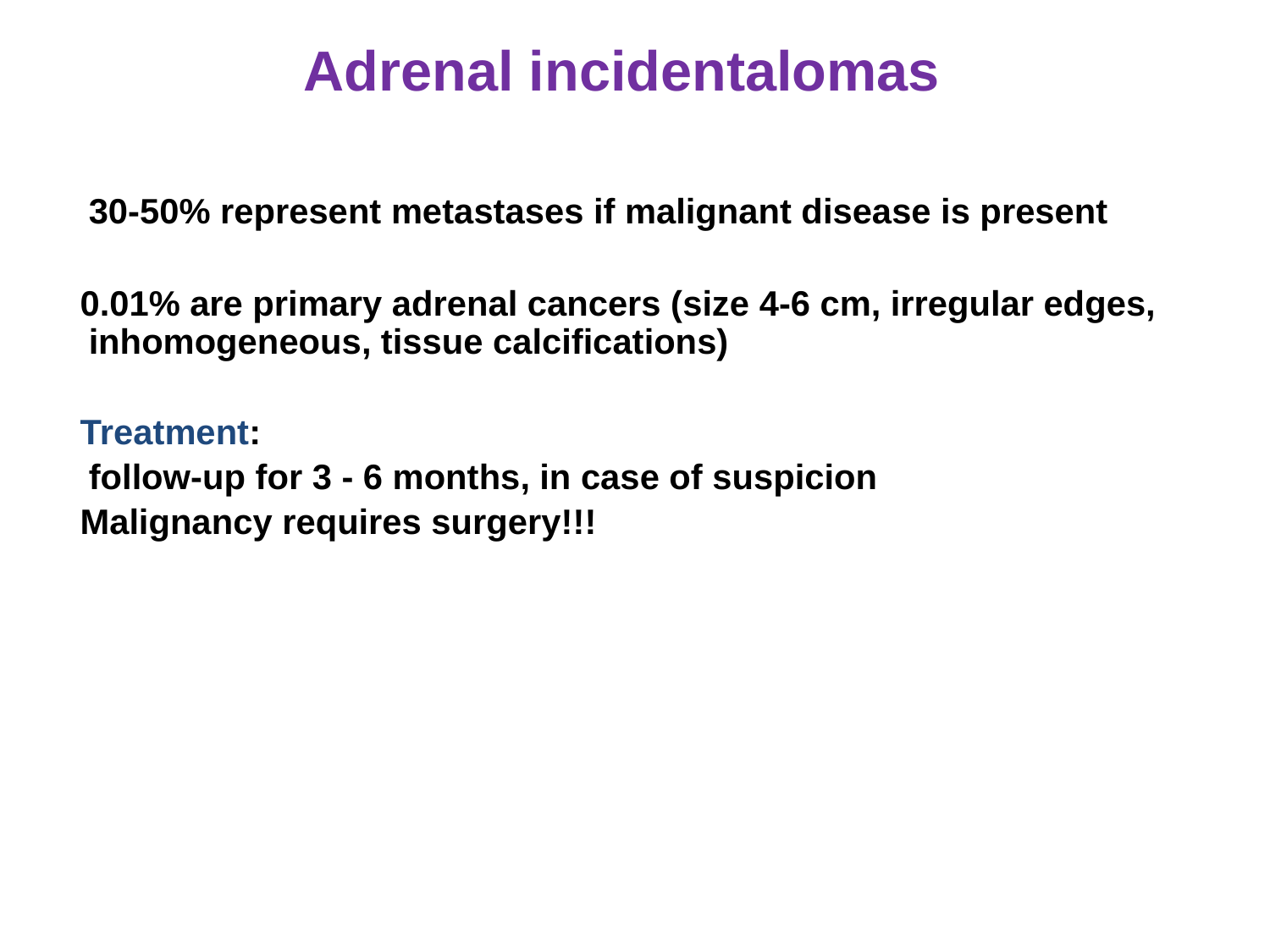

# Adrenal incidentalomas
 	30-50% represent metastases if malignant disease is present

    0.01% are primary adrenal cancers (size 4-6 cm, irregular edges, inhomogeneous, tissue calcifications)

    Treatment:
 	follow-up for 3 - 6 months, in case of suspicion
    Malignancy requires surgery!!!